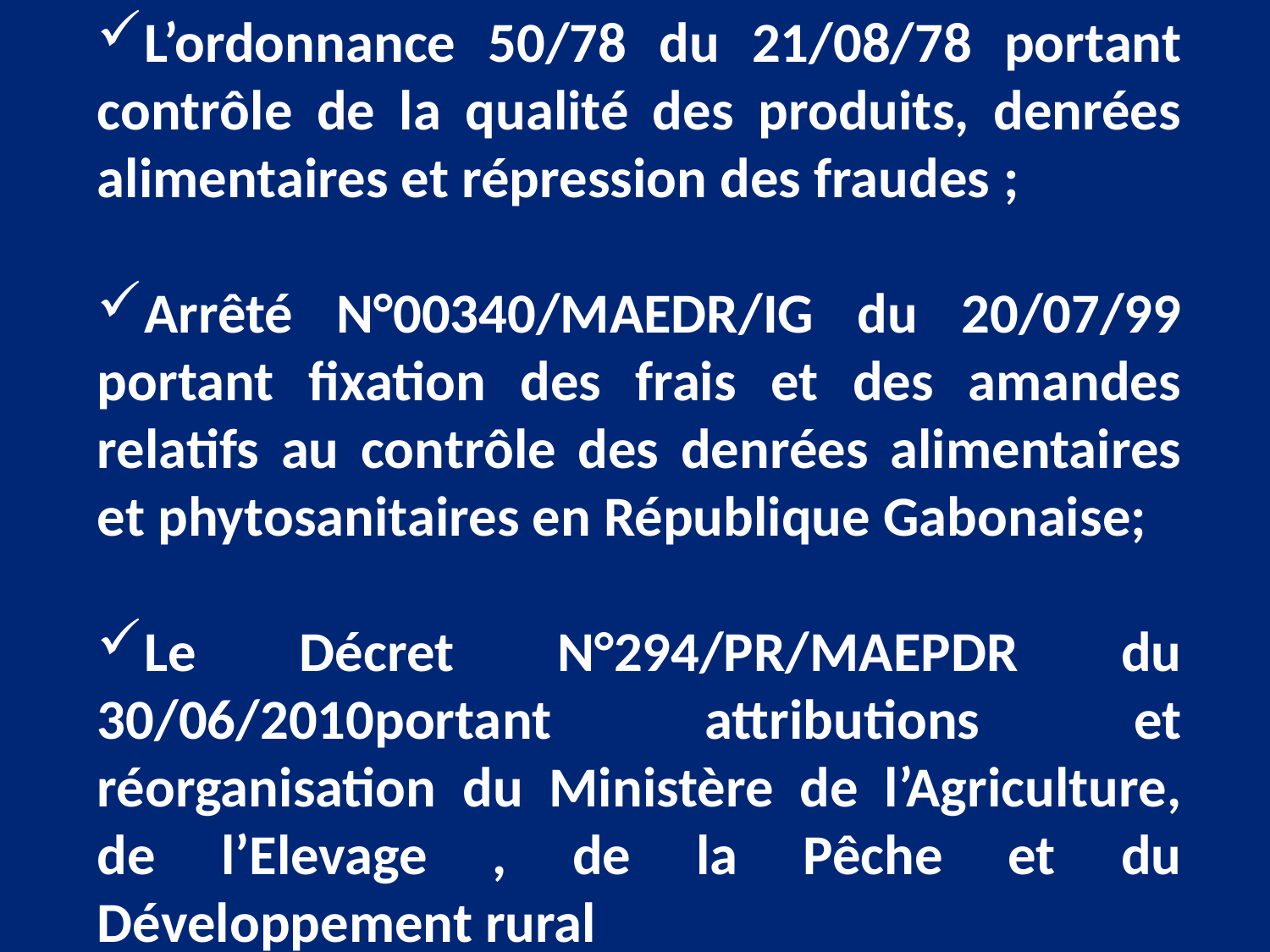

L’ordonnance 50/78 du 21/08/78 portant contrôle de la qualité des produits, denrées alimentaires et répression des fraudes ;

Arrêté N°00340/MAEDR/IG du 20/07/99 portant fixation des frais et des amandes relatifs au contrôle des denrées alimentaires et phytosanitaires en République Gabonaise;

Le Décret N°294/PR/MAEPDR du 30/06/2010portant attributions et réorganisation du Ministère de l’Agriculture, de l’Elevage , de la Pêche et du Développement rural